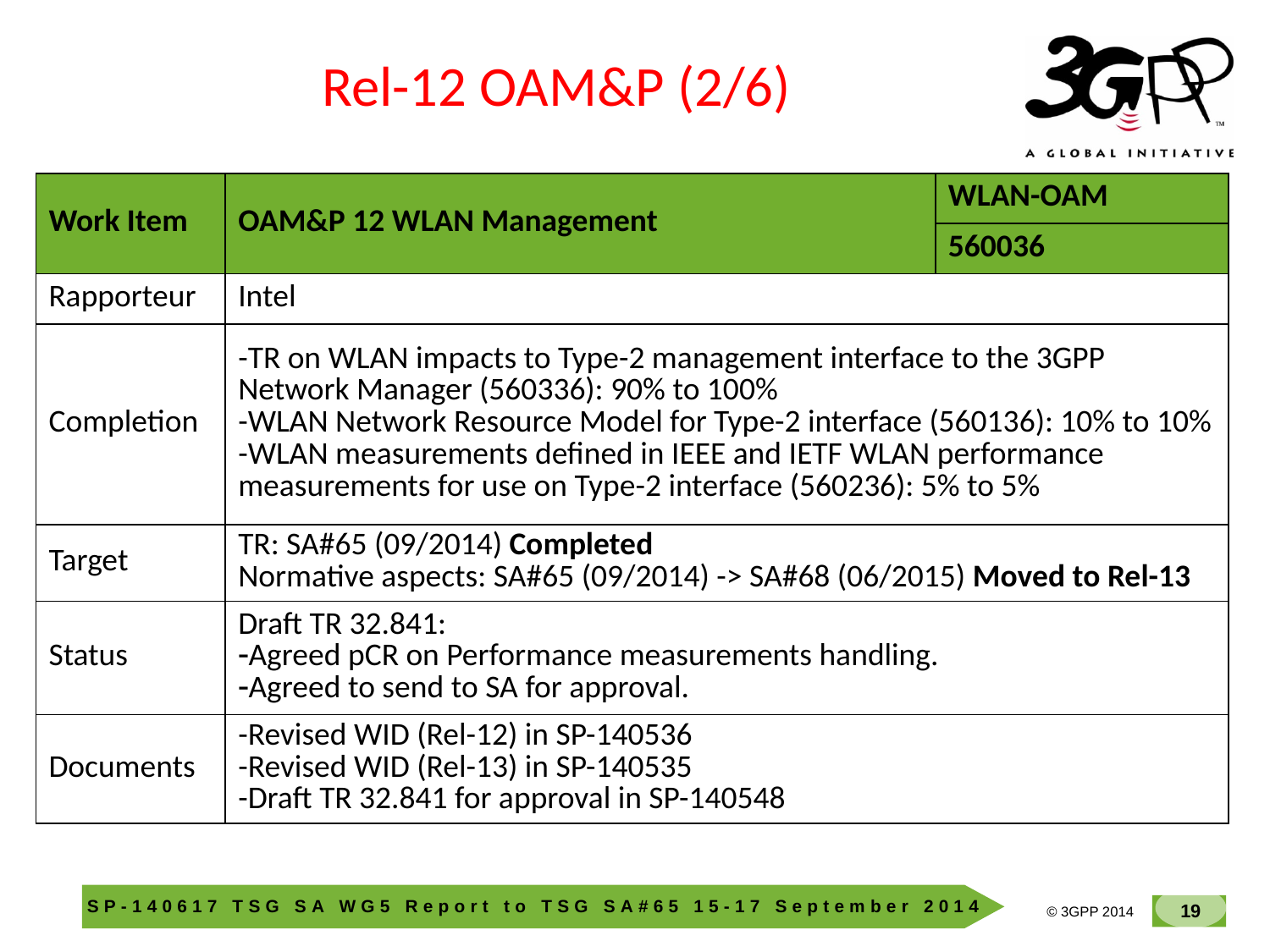

Rel-12 OAM&P (2/6)
| Work Item | OAM&P 12 WLAN Management | WLAN-OAM |
| --- | --- | --- |
|  |  | 560036 |
| Rapporteur | Intel |  |
| Completion | -TR on WLAN impacts to Type-2 management interface to the 3GPP Network Manager (560336): 90% to 100% -WLAN Network Resource Model for Type-2 interface (560136): 10% to 10% -WLAN measurements defined in IEEE and IETF WLAN performance measurements for use on Type-2 interface (560236): 5% to 5% |  |
| Target | TR: SA#65 (09/2014) Completed Normative aspects: SA#65 (09/2014) -> SA#68 (06/2015) Moved to Rel-13 |  |
| Status | Draft TR 32.841: Agreed pCR on Performance measurements handling. Agreed to send to SA for approval. |  |
| Documents | -Revised WID (Rel-12) in SP-140536 -Revised WID (Rel-13) in SP-140535 -Draft TR 32.841 for approval in SP-140548 |  |